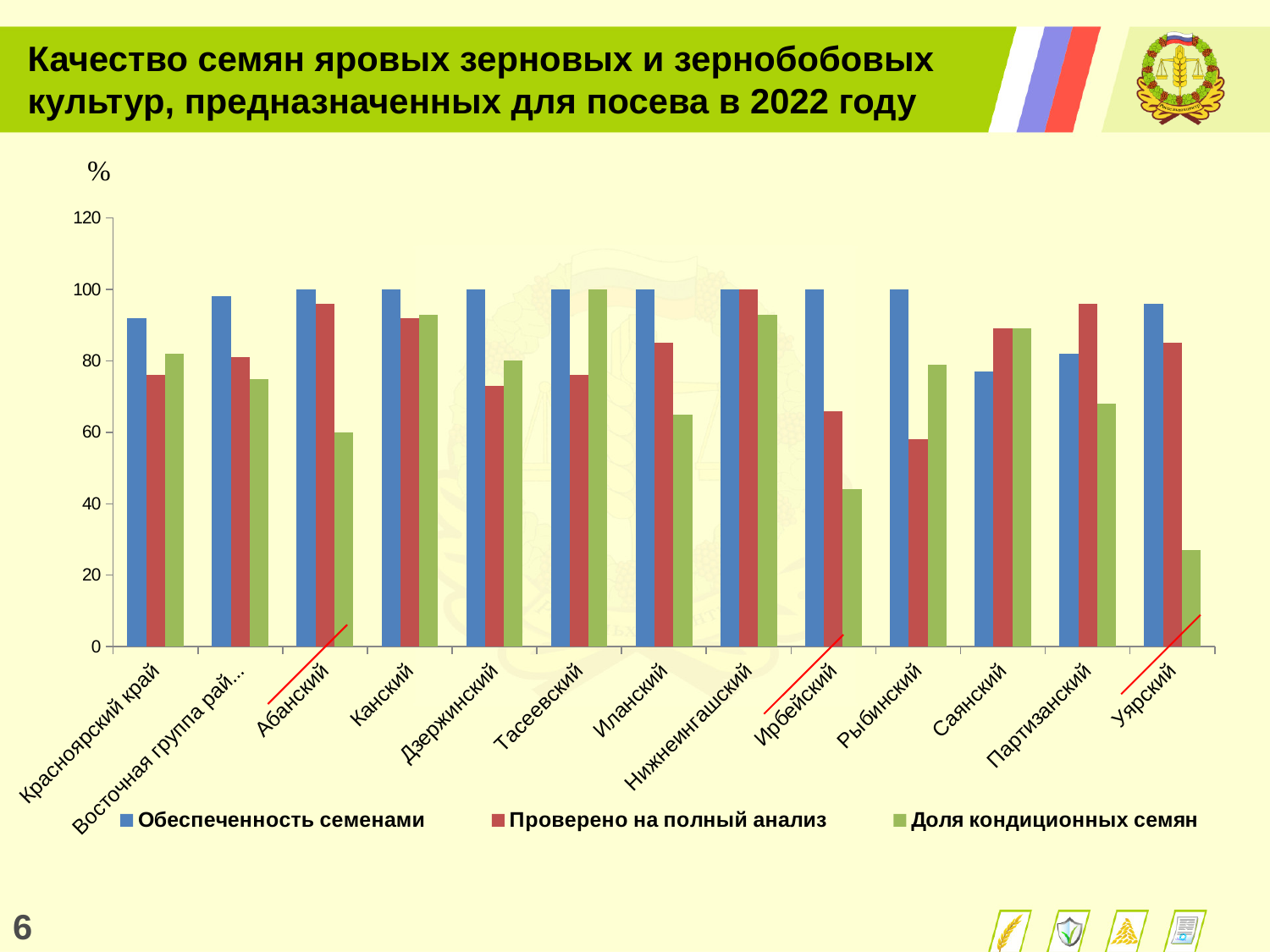

Качество семян яровых зерновых и зернобобовых культур, предназначенных для посева в 2022 году
%

### Chart

| Category | Обеспеченность семенами | Проверено на полный анализ | Доля кондиционных семян |
|---|---|---|---|
| Красноярский край | 92.0 | 76.0 | 82.0 |
| Восточная группа районов | 98.0 | 81.0 | 75.0 |
| Абанский | 100.0 | 96.0 | 60.0 |
| Канский | 100.0 | 92.0 | 93.0 |
| Дзержинский | 100.0 | 73.0 | 80.0 |
| Тасеевский | 100.0 | 76.0 | 100.0 |
| Иланский | 99.9 | 85.0 | 65.0 |
| Нижнеингашский | 100.0 | 100.0 | 93.0 |
| Ирбейский | 100.0 | 66.0 | 44.0 |
| Рыбинский | 100.0 | 58.0 | 79.0 |
| Саянский | 77.0 | 89.0 | 89.0 |
| Партизанский | 82.0 | 96.0 | 68.0 |
| Уярский | 96.0 | 85.0 | 27.0 |
6